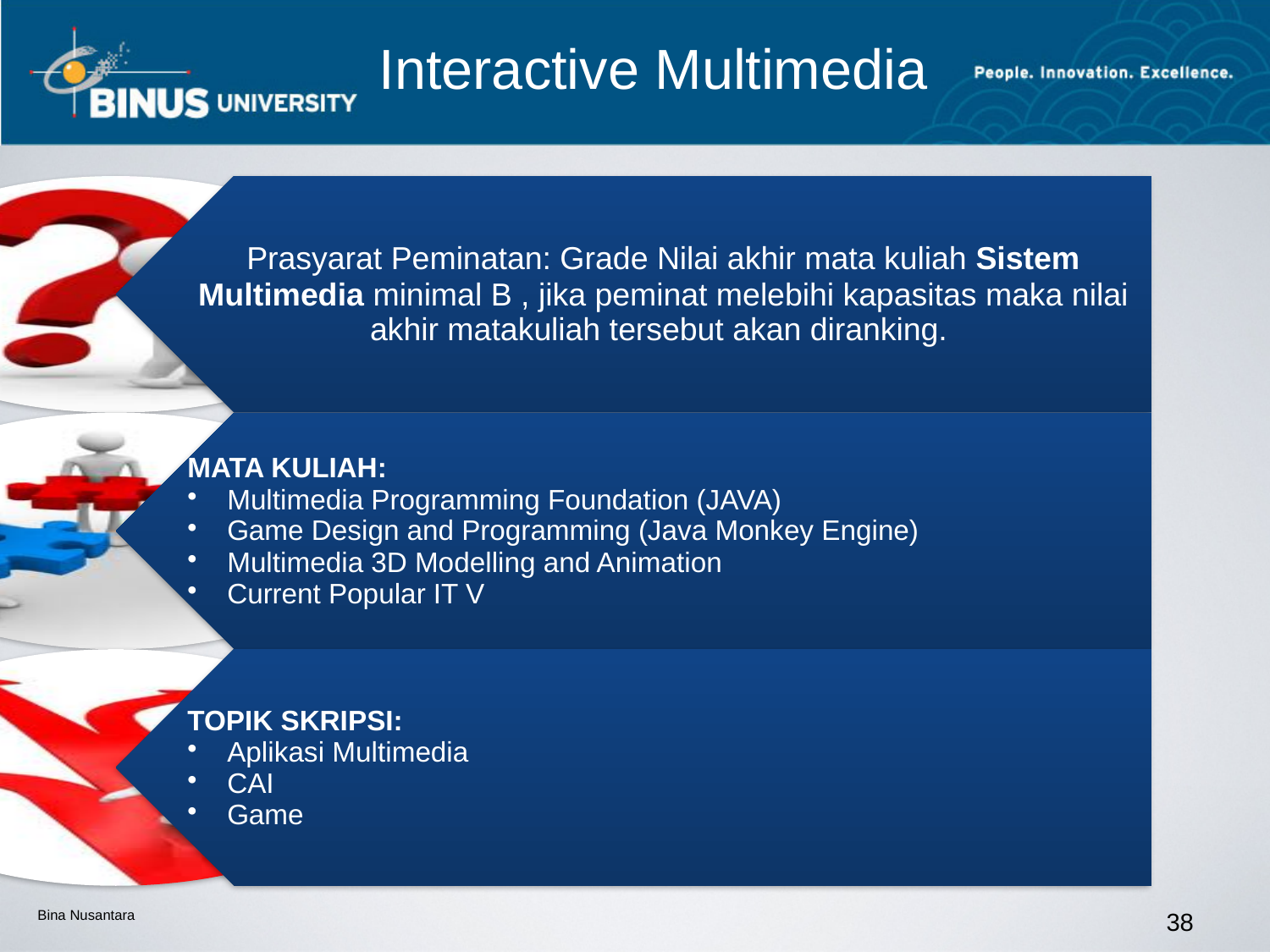

Interactive Multimedia
Prasyarat Peminatan: Grade Nilai akhir mata kuliah Sistem Multimedia minimal B , jika peminat melebihi kapasitas maka nilai akhir matakuliah tersebut akan diranking.
MATA KULIAH:
Multimedia Programming Foundation (JAVA)
TOPIK SKRIPSI:
Game Design and Programming (Java Monkey Engine)
Multimedia 3D Modelling and Animation
Current Popular IT V
Aplikasi Multimedia
CAI
Game
Bina Nusantara
38